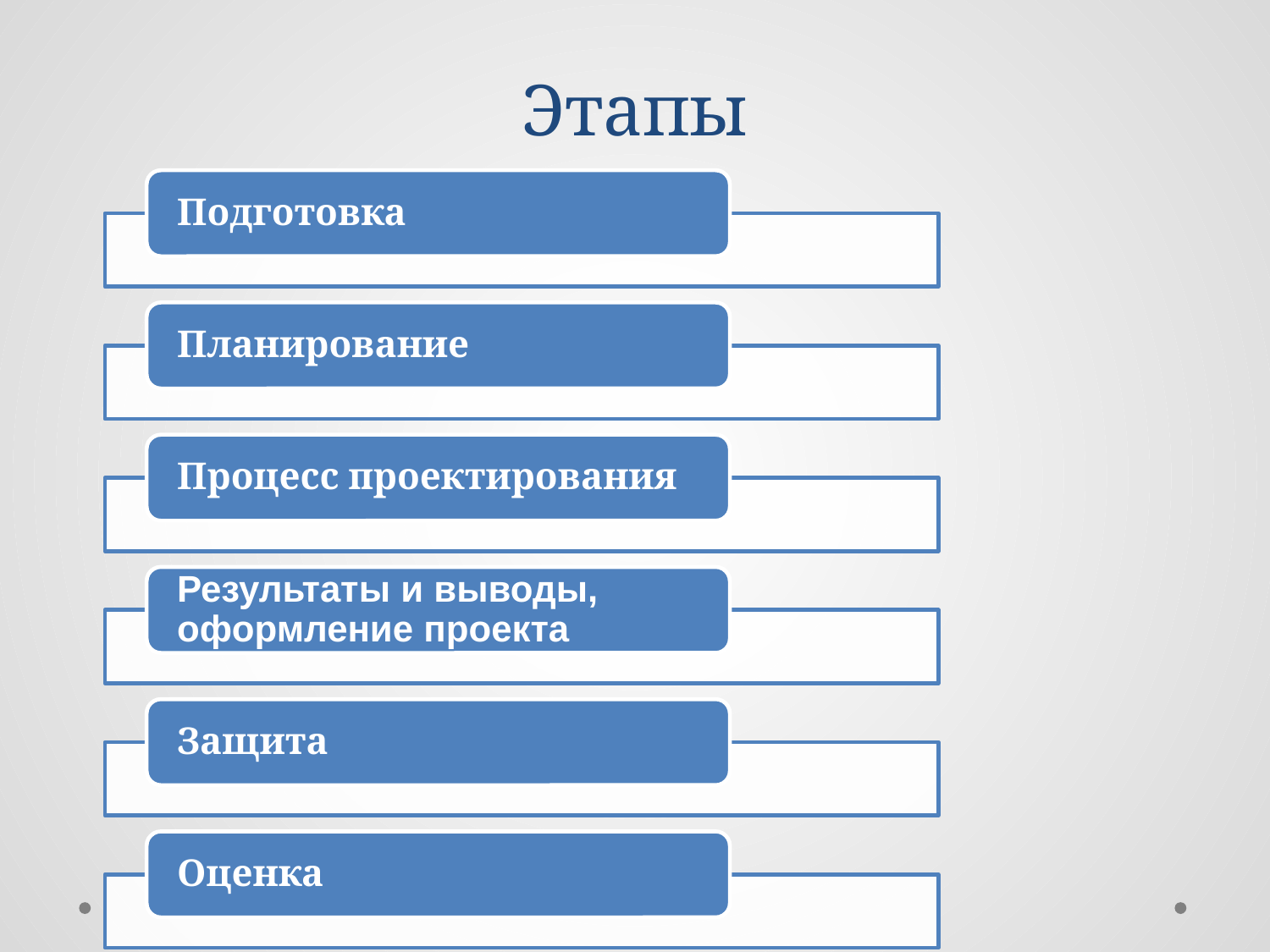

Этапы
Подготовка
Планирование
Процесс проектирования
Результаты и выводы, оформление проекта
Защита
Оценка